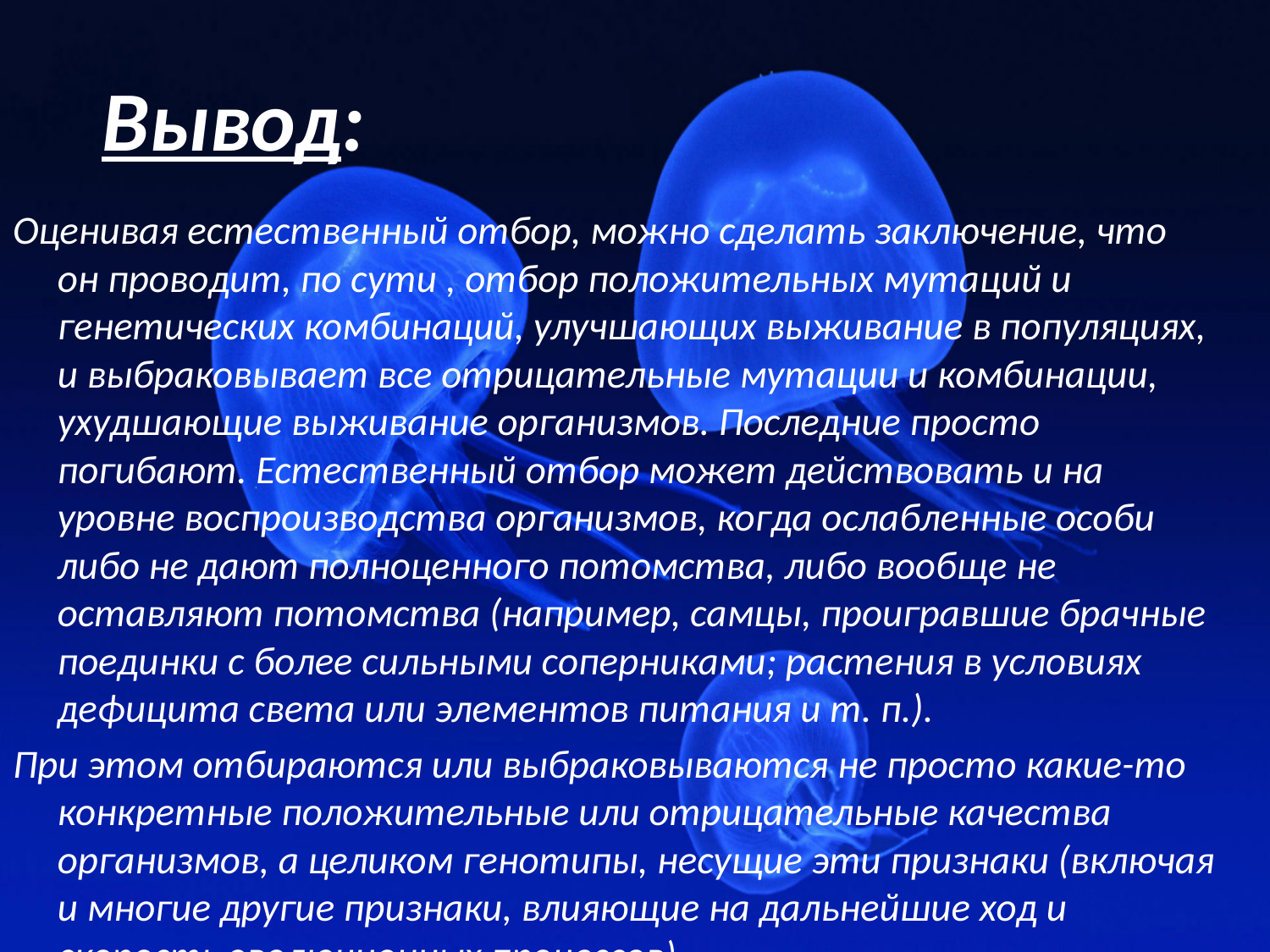

# Вывод:
Оценивая естественный отбор, можно сделать заключение, что он проводит, по сути , отбор положительных мутаций и генетических комбинаций, улучшающих выживание в популяциях, и выбраковывает все отрицательные мутации и комбинации, ухудшающие выживание организмов. Последние просто погибают. Естественный отбор может действовать и на уровне воспроизводства организмов, когда ослабленные особи либо не дают полноценного потомства, либо вообще не оставляют потомства (например, самцы, проигравшие брачные поединки с более сильными соперниками; растения в условиях дефицита света или элементов питания и т. п.).
При этом отбираются или выбраковываются не просто какие-то конкретные положительные или отрицательные качества организмов, а целиком генотипы, несущие эти признаки (включая и многие другие признаки, влияющие на дальнейшие ход и скорость эволюционных процессов).